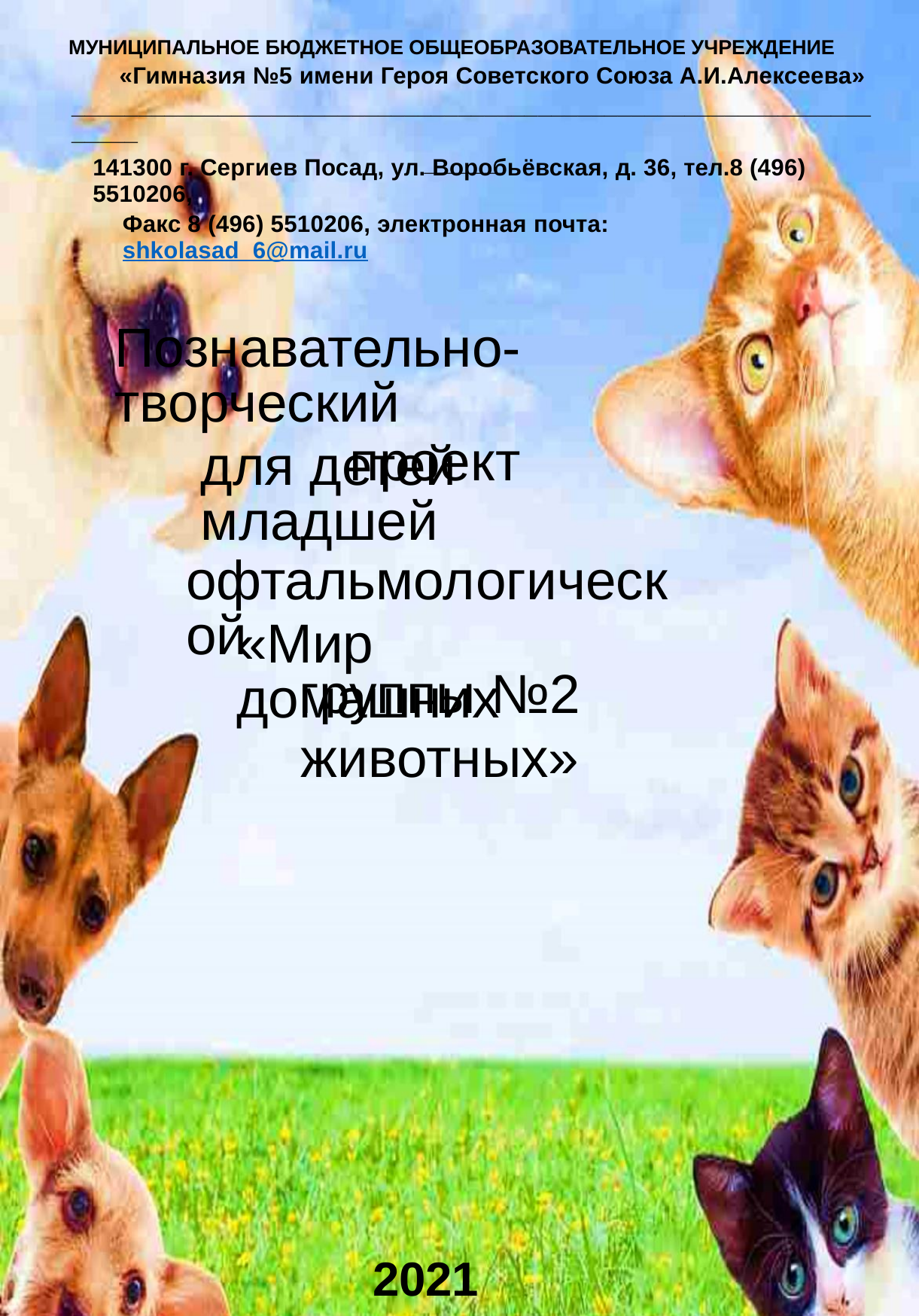

МУНИЦИПАЛЬНОЕ БЮДЖЕТНОЕ ОБЩЕОБРАЗОВАТЕЛЬНОЕ УЧРЕЖДЕНИЕ
«Гимназия №5 имени Героя Советского Союза А.И.Алексеева»
_________________________________________________________________
______
141300 г. Сергиев Посад, ул. Воробьёвская, д. 36, тел.8 (496) 5510206,
Факс 8 (496) 5510206, электронная почта: shkolasad_6@mail.ru
Познавательно-творческий
проект
для детей младшей
офтальмологической
группы №2
«Мир домашних
животных»
2021 год